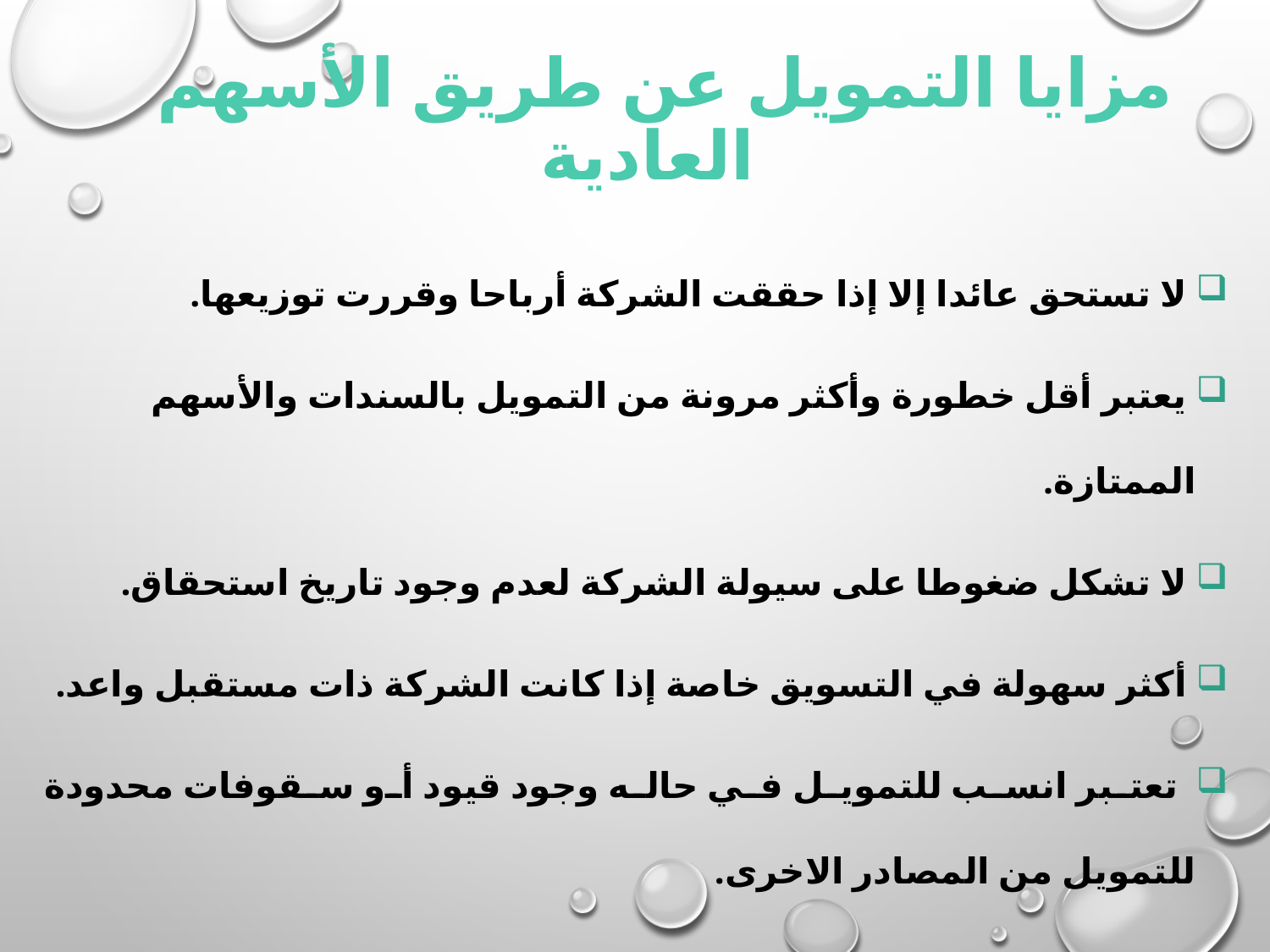

# مزايا التمويل عن طريق الأسهم العادية
 لا تستحق عائدا إلا إذا حققت الشركة أرباحا وقررت توزيعها.
 يعتبر أقل خطورة وأكثر مرونة من التمويل بالسندات والأسهم الممتازة.
 لا تشكل ضغوطا على سيولة الشركة لعدم وجود تاريخ استحقاق.
 أكثر سهولة في التسويق خاصة إذا كانت الشركة ذات مستقبل واعد.
  تعتبر انسب للتمويل في حاله وجود قيود أو سقوفات محدودة للتمويل من المصادر الاخرى.